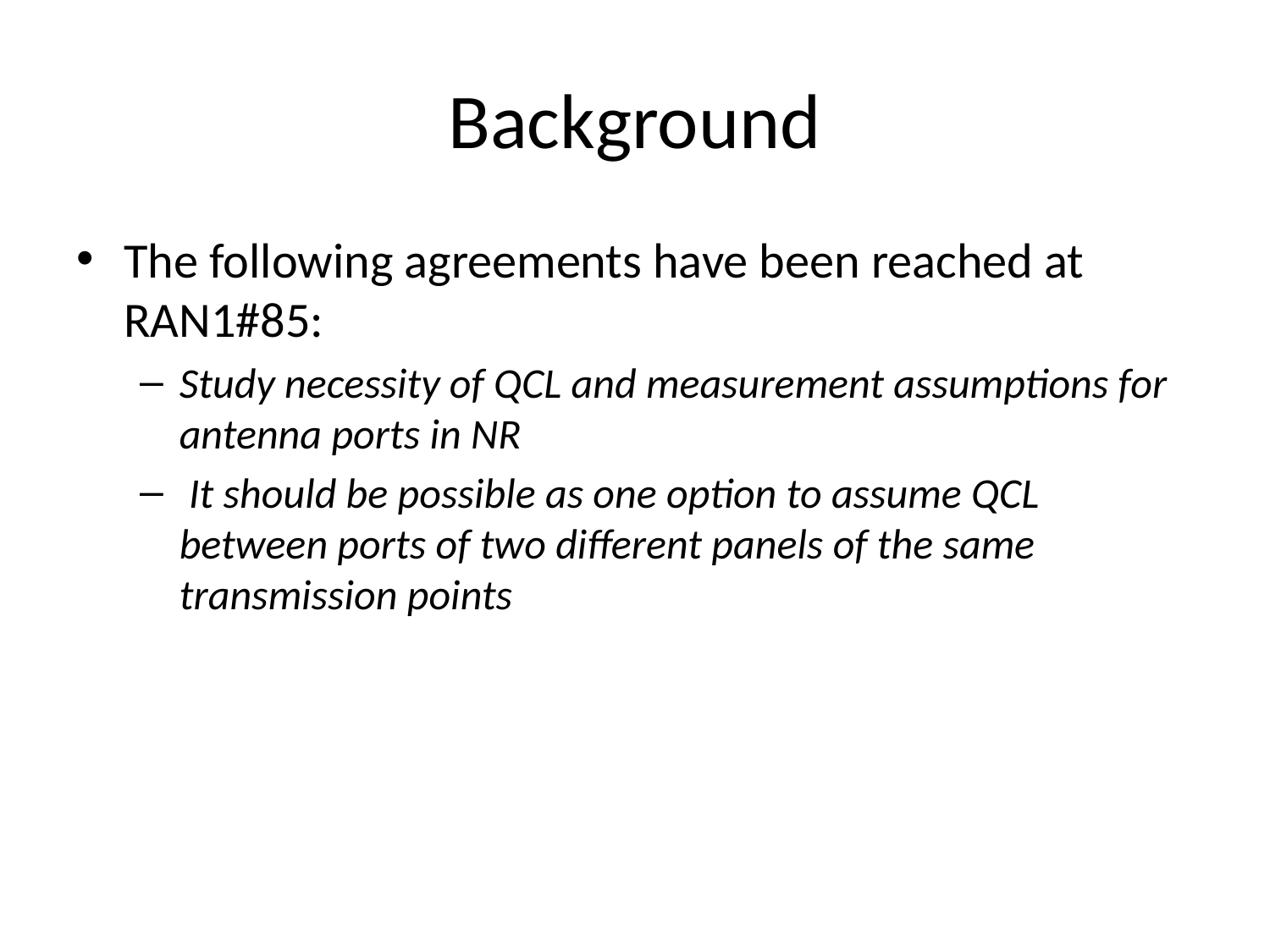

# Background
The following agreements have been reached at RAN1#85:
Study necessity of QCL and measurement assumptions for antenna ports in NR
 It should be possible as one option to assume QCL between ports of two different panels of the same transmission points